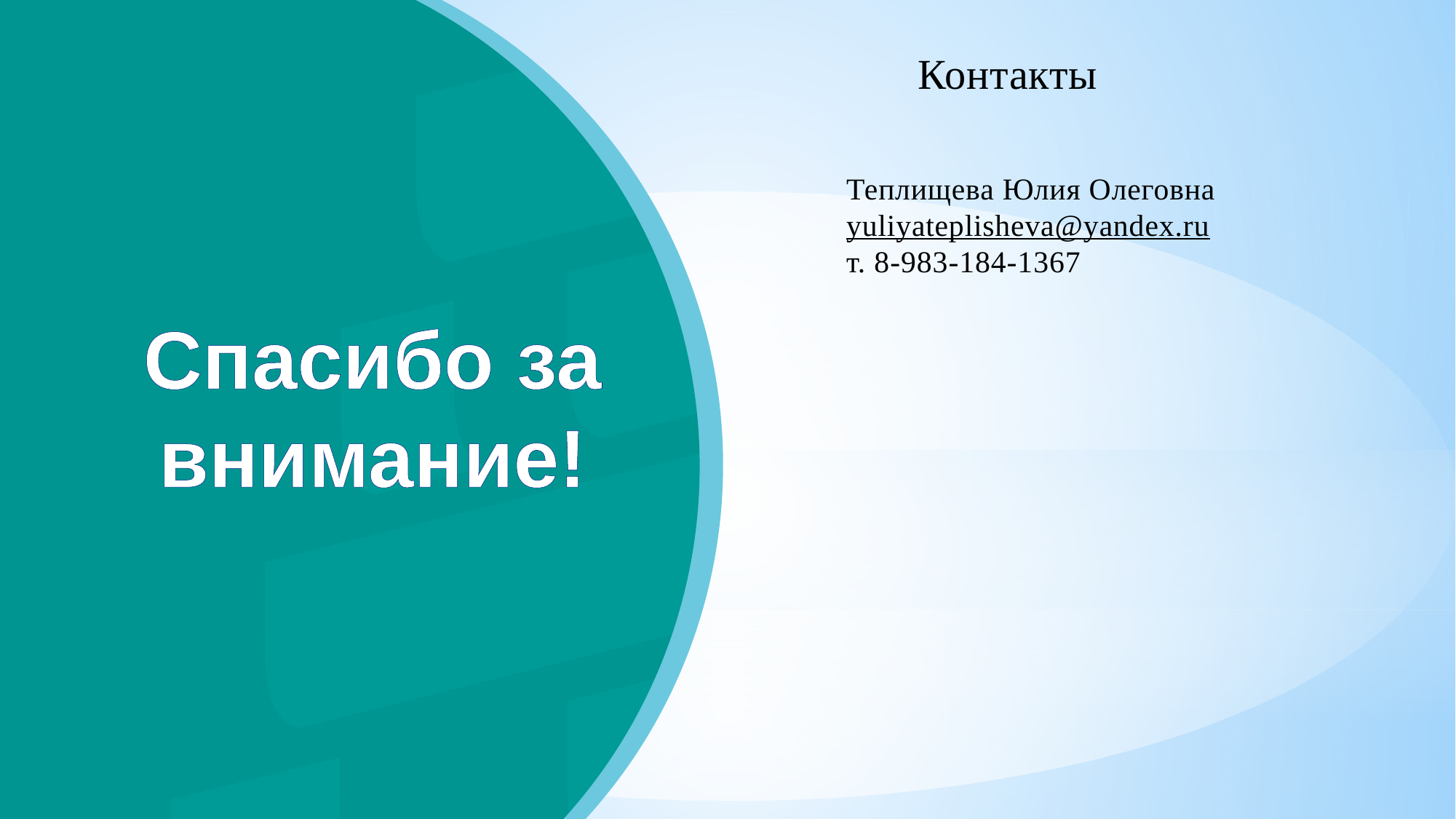

Контакты
Теплищева Юлия Олеговна
yuliyateplisheva@yandex.ru
т. 8-983-184-1367
Спасибо за внимание!